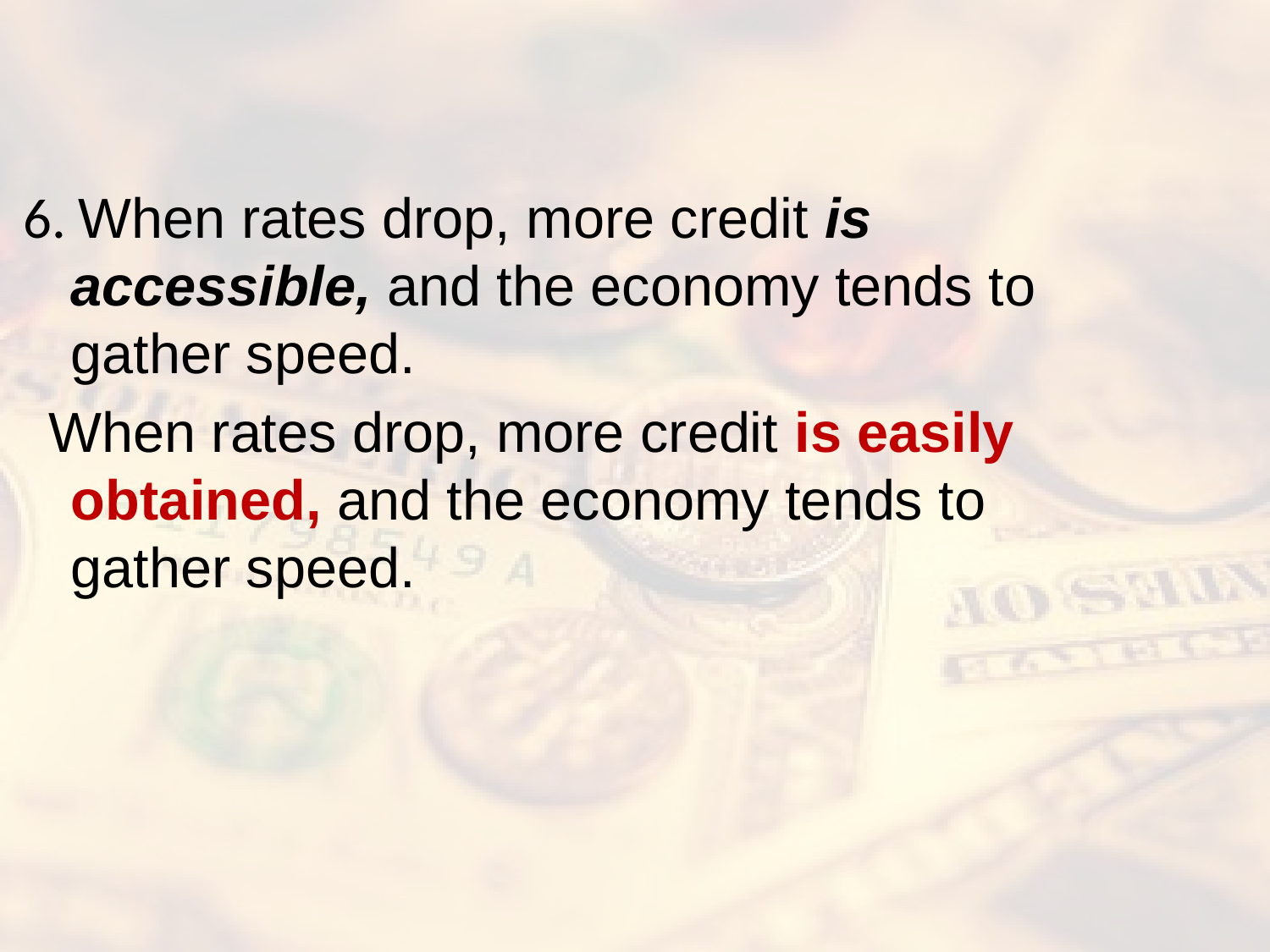

#

6. When rates drop, more credit is accessible, and the economy tends to gather speed.
  When rates drop, more credit is easily obtained, and the economy tends to gather speed.